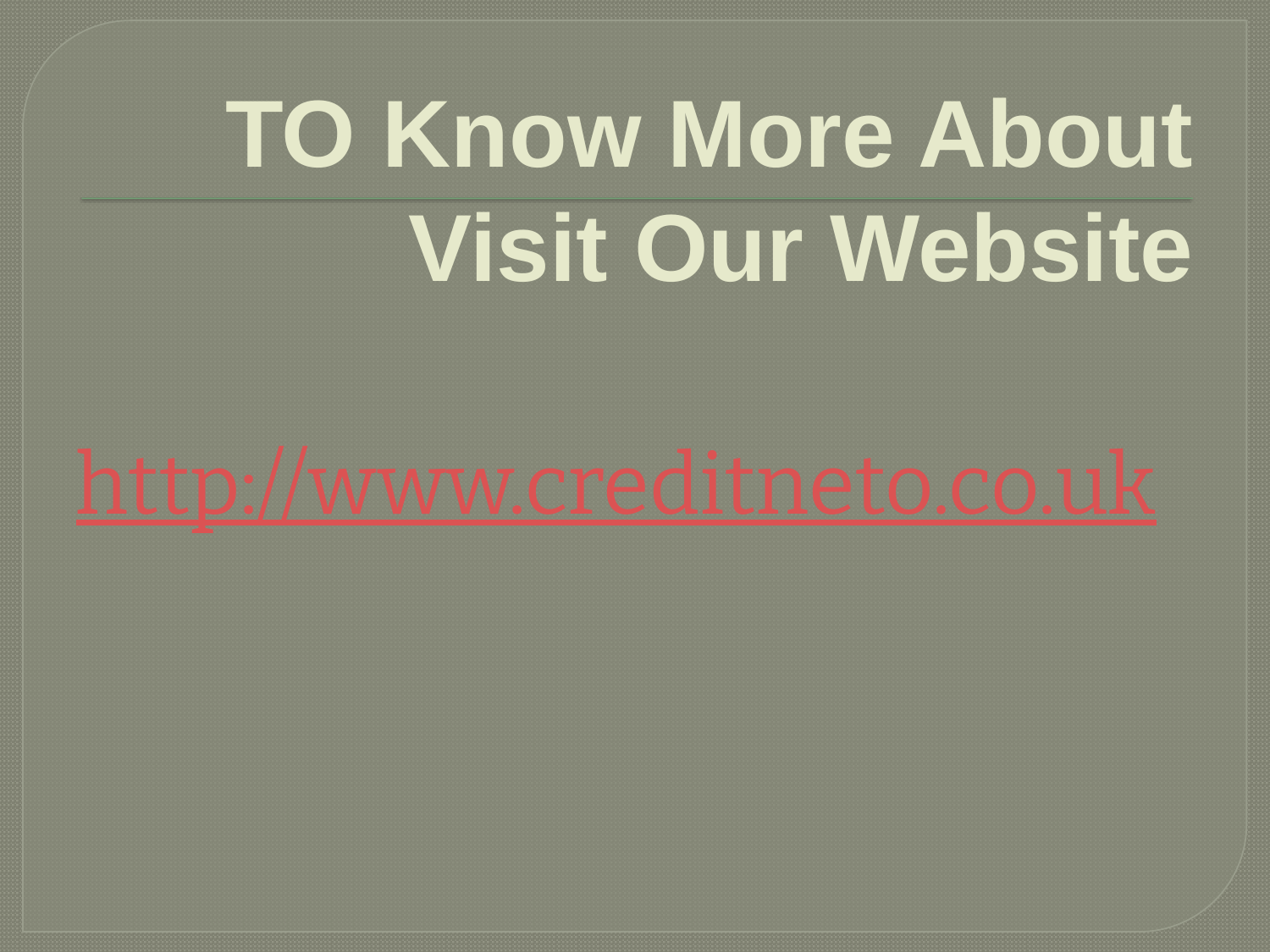

# TO Know More About Visit Our Website
http://www.creditneto.co.uk